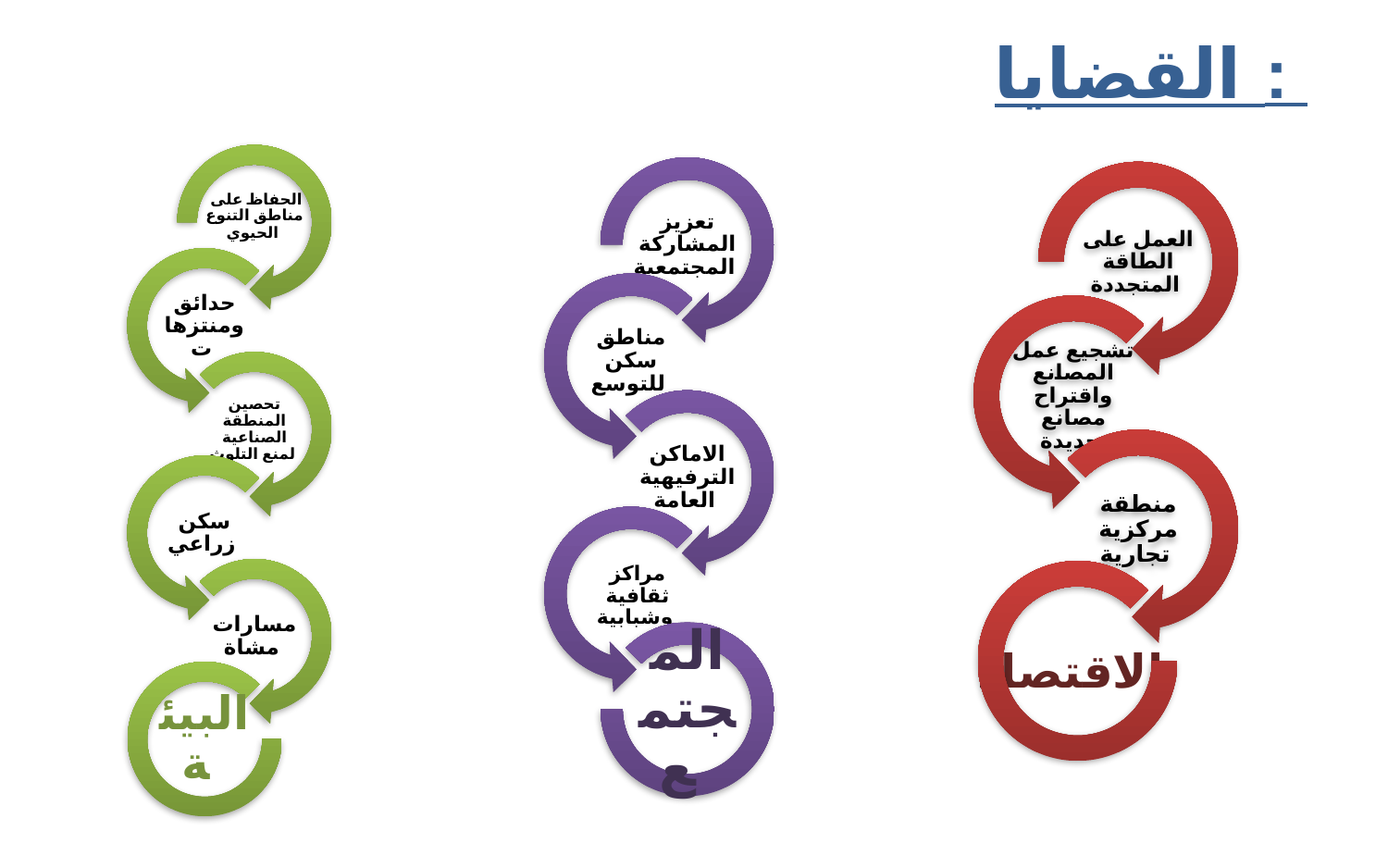

القضايا :

الحفاظ على  مناطق التنوع الحيوي

تعزيز المشاركة المجتمعية

العمل على الطاقة المتجددة

حدائق ومنتزهات

مناطق سكن للتوسع

تشجيع عمل المصانع واقتراح مصانع جديدة

تحصين المنطقة الصناعية لمنع التلوث

الاماكن الترفيهية العامة

منطقة مركزية تجارية

سكن زراعي

مراكز ثقافية وشبابية

مسارات مشاة

الاقتصاد

المجتمع

البيئة